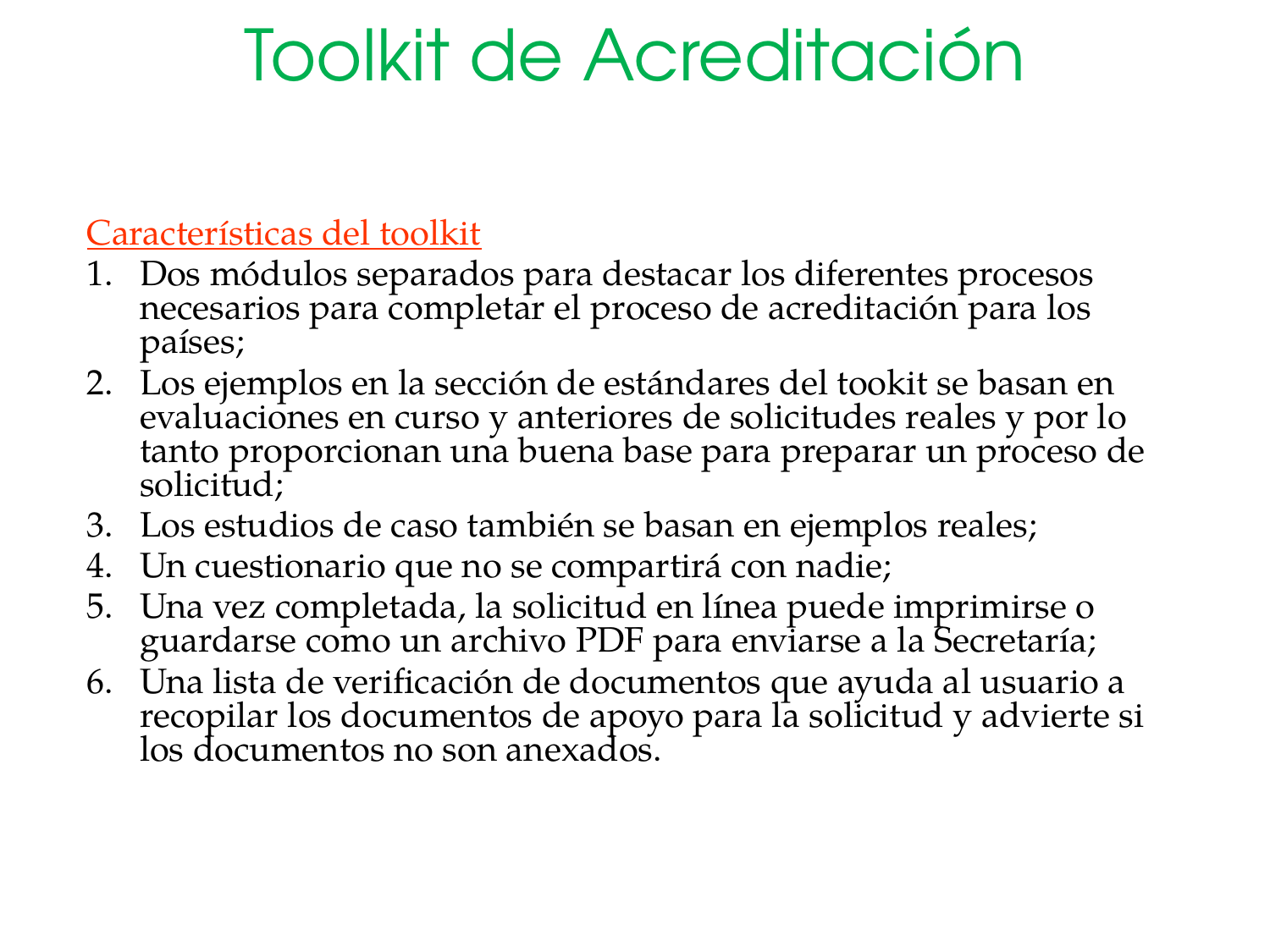

# Toolkit de Acreditación
Características del toolkit
Dos módulos separados para destacar los diferentes procesos necesarios para completar el proceso de acreditación para los países;
Los ejemplos en la sección de estándares del tookit se basan en evaluaciones en curso y anteriores de solicitudes reales y por lo tanto proporcionan una buena base para preparar un proceso de solicitud;
Los estudios de caso también se basan en ejemplos reales;
Un cuestionario que no se compartirá con nadie;
Una vez completada, la solicitud en línea puede imprimirse o guardarse como un archivo PDF para enviarse a la Secretaría;
Una lista de verificación de documentos que ayuda al usuario a recopilar los documentos de apoyo para la solicitud y advierte si los documentos no son anexados.